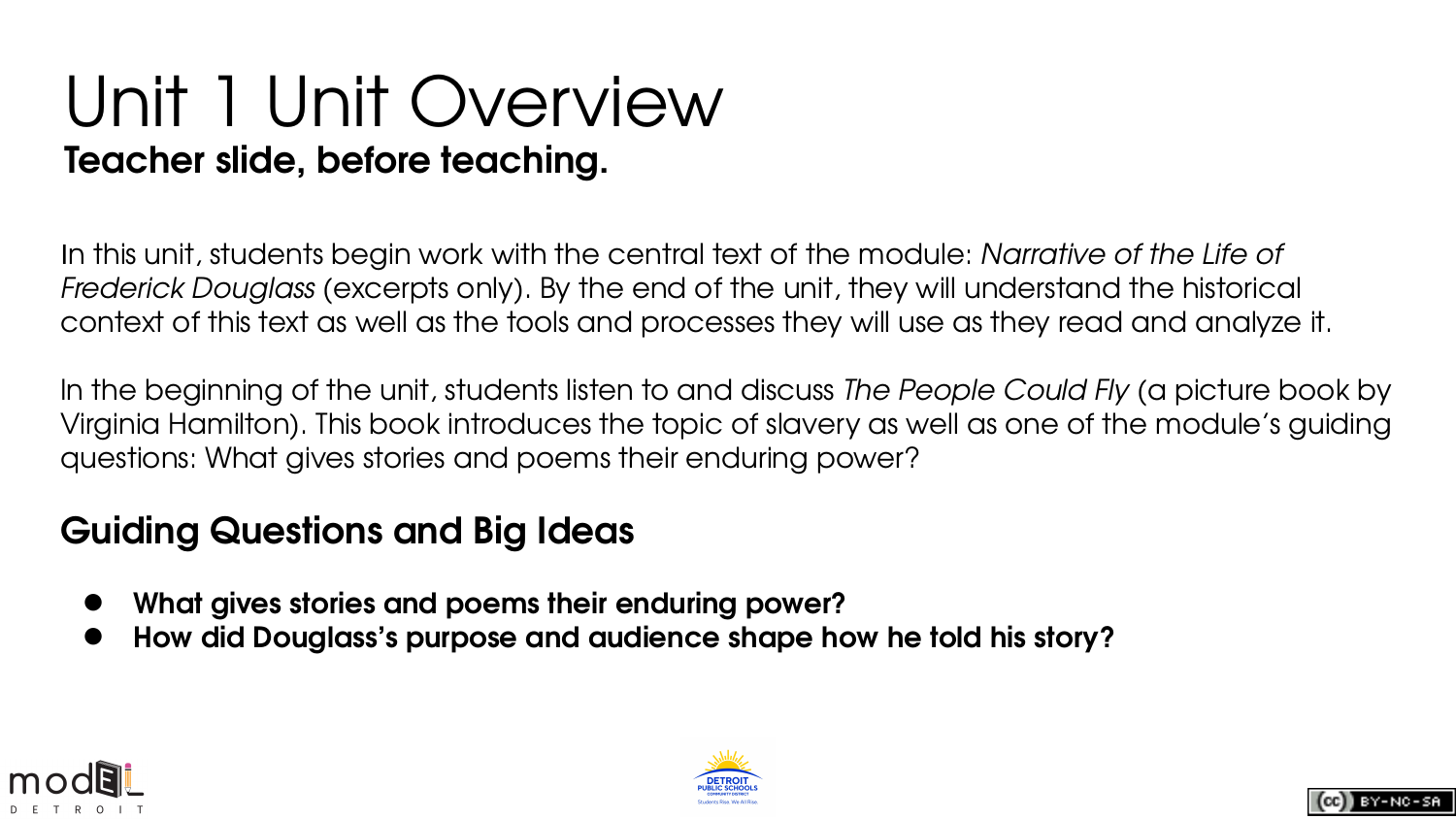

Unit 1 Unit Overview
Teacher slide, before teaching.

In this unit, students begin work with the central text of the module: Narrative of the Life of Frederick Douglass (excerpts only). By the end of the unit, they will understand the historical context of this text as well as the tools and processes they will use as they read and analyze it.

In the beginning of the unit, students listen to and discuss The People Could Fly (a picture book by Virginia Hamilton). This book introduces the topic of slavery as well as one of the module’s guiding questions: What gives stories and poems their enduring power?

Guiding Questions and Big Ideas

What gives stories and poems their enduring power?
How did Douglass’s purpose and audience shape how he told his story?